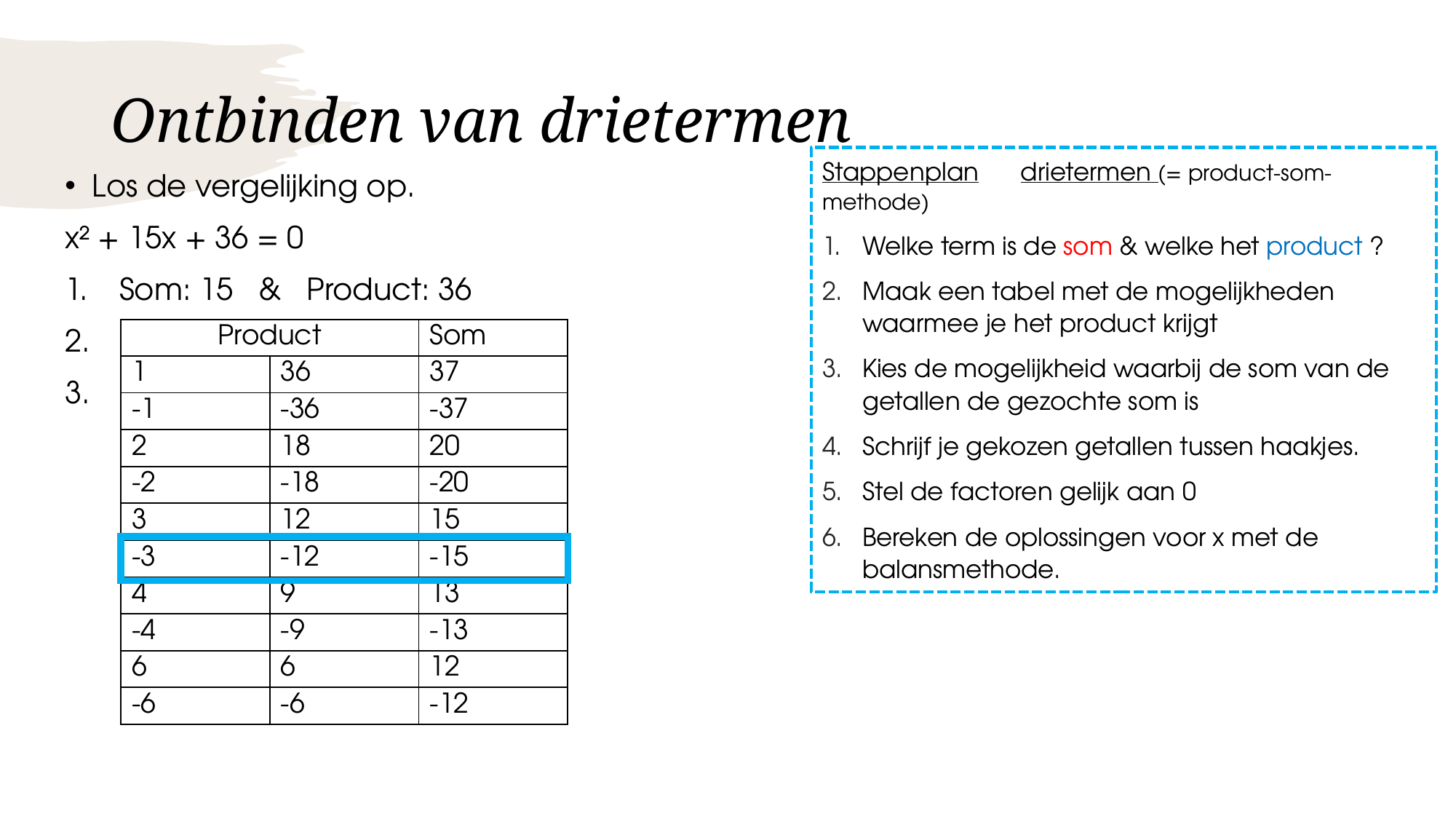

# Ontbinden van drietermen
Stappenplan	drietermen (= product-som-methode)
Welke term is de som & welke het product ?
Maak een tabel met de mogelijkheden waarmee je het product krijgt
Kies de mogelijkheid waarbij de som van de getallen de gezochte som is
Schrijf je gekozen getallen tussen haakjes.
Stel de factoren gelijk aan 0
Bereken de oplossingen voor x met de balansmethode.
Los de vergelijking op.
x² + 15x + 36 = 0
Som: 15   &   Product: 36

| Product |  | Som |
| --- | --- | --- |
| 1 | 36 | 37 |
| -1 | -36 | -37 |
| 2 | 18 | 20 |
| -2 | -18 | -20 |
| 3 | 12 | 15 |
| -3 | -12 | -15 |
| 4 | 9 | 13 |
| -4 | -9 | -13 |
| 6 | 6 | 12 |
| -6 | -6 | -12 |